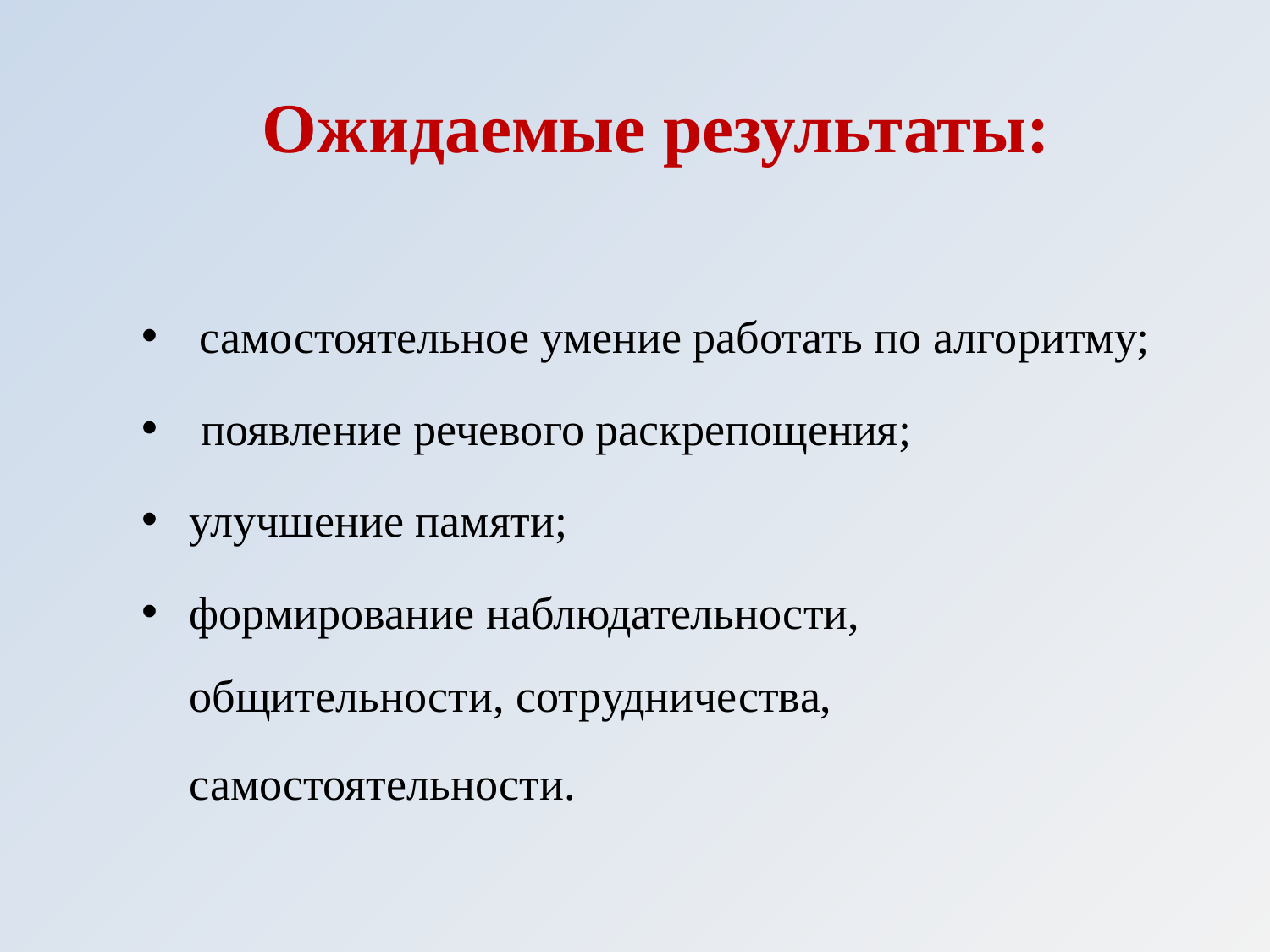

#
Ожидаемые результаты:
 самостоятельное умение работать по алгоритму;
 появление речевого раскрепощения;
улучшение памяти;
формирование наблюдательности, общительности, сотрудничества, самостоятельности.